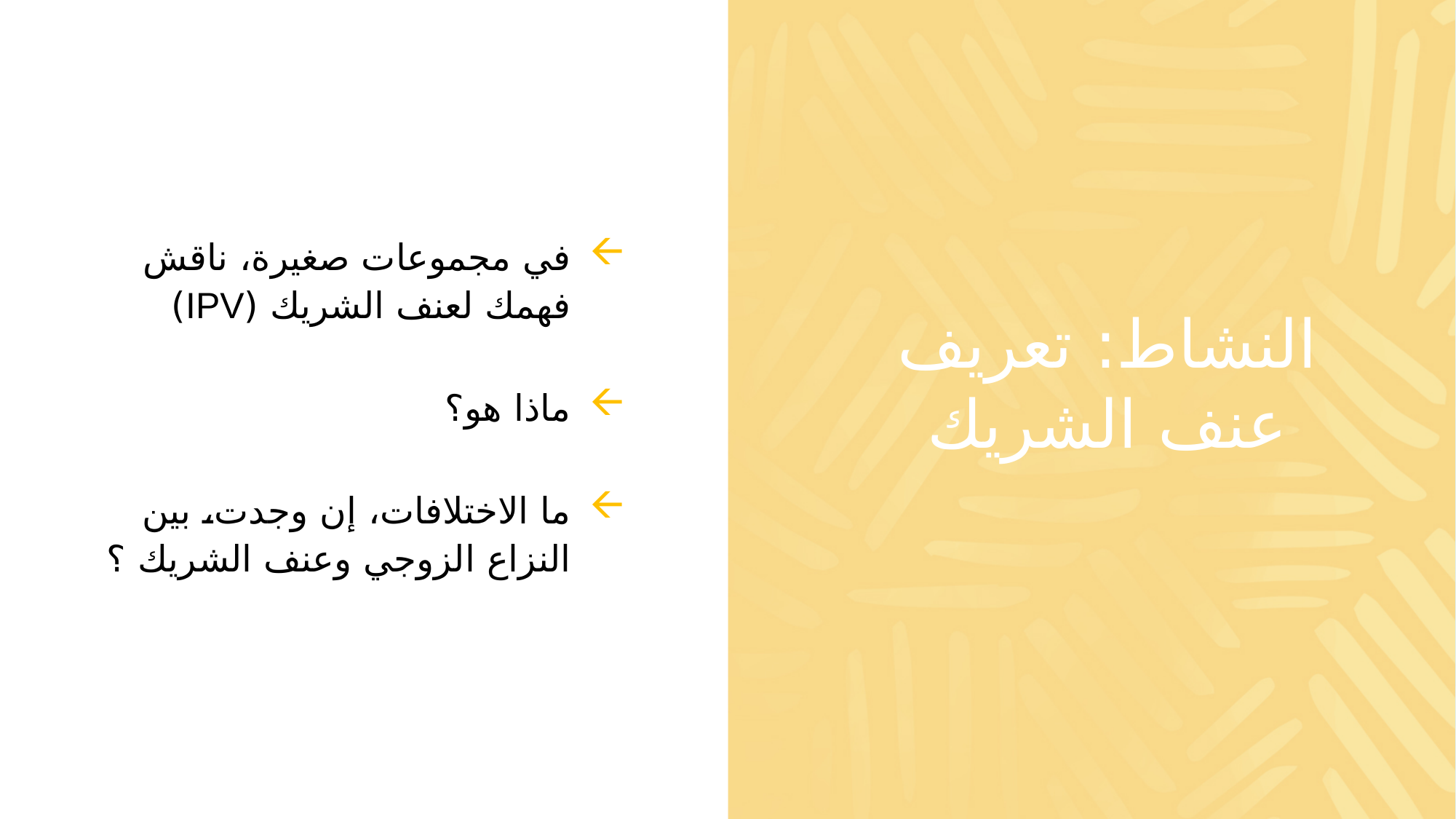

في مجموعات صغيرة، ناقش فهمك لعنف الشريك (IPV)
ماذا هو؟
ما الاختلافات، إن وجدت، بين النزاع الزوجي وعنف الشريك ؟
# النشاط: تعريف عنف الشريك